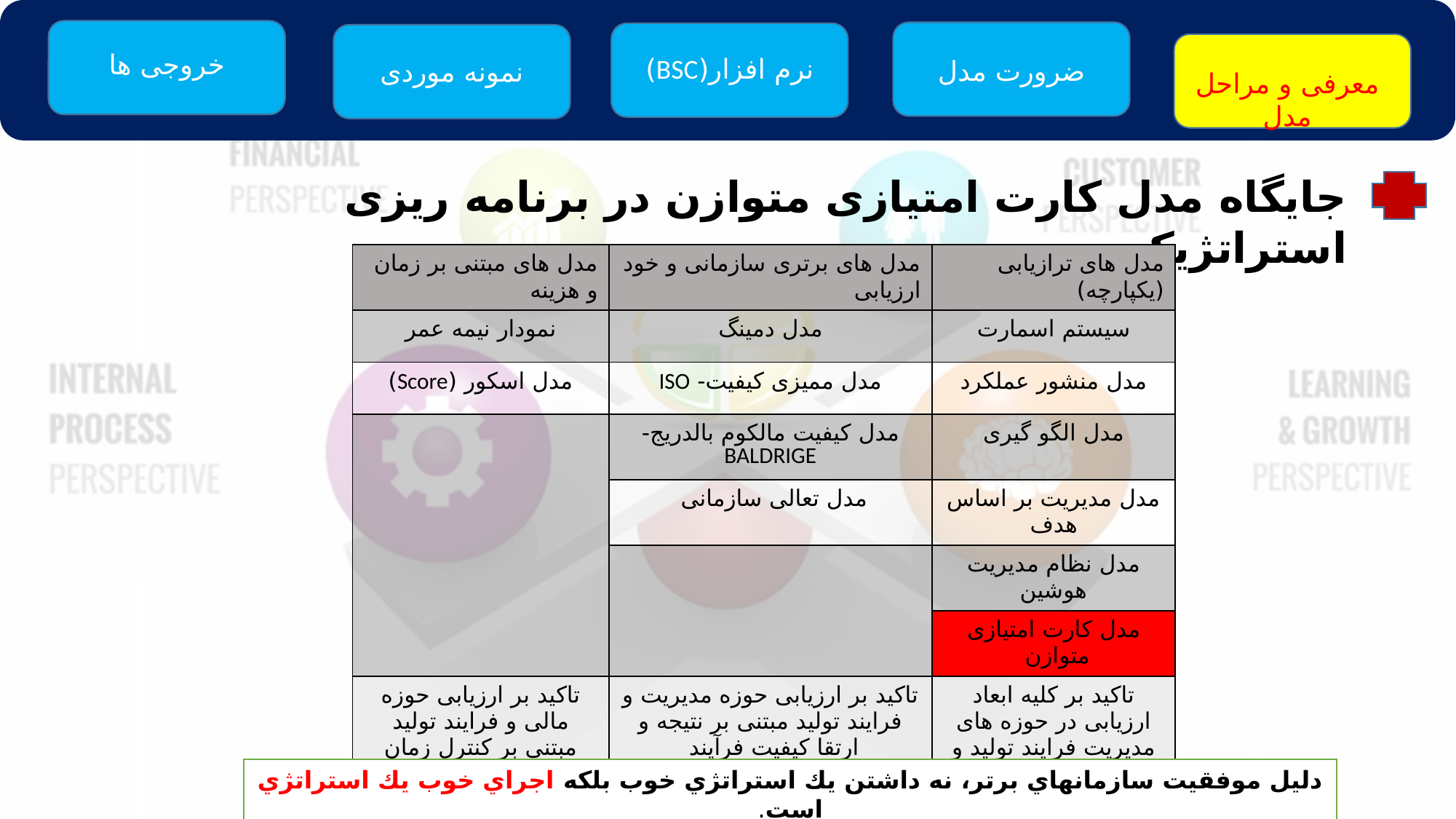

خروجی ها
نرم افزار(BSC)
ضرورت مدل
نمونه موردی
معرفی و مراحل مدل
جایگاه مدل کارت امتیازی متوازن در برنامه ریزی استراتژیک

| مدل های مبتنی بر زمان و هزینه | مدل های برتری سازمانی و خود ارزیابی | مدل های ترازیابی (یکپارچه) |
| --- | --- | --- |
| نمودار نیمه عمر | مدل دمینگ | سیستم اسمارت |
| مدل اسکور (Score) | مدل ممیزی کیفیت- ISO | مدل منشور عملکرد |
|  | مدل کیفیت مالکوم بالدریج-BALDRIGE | مدل الگو گیری |
|  | مدل تعالی سازمانی | مدل مدیریت بر اساس هدف |
|  |  | مدل نظام مدیریت هوشین |
|  |  | مدل کارت امتیازی متوازن |
| تاکید بر ارزیابی حوزه مالی و فرایند تولید مبتنی بر کنترل زمان وهزینه صرف شده | تاکید بر ارزیابی حوزه مدیریت و فرایند تولید مبتنی بر نتیجه و ارتقا کیفیت فرآیند | تاکید بر کلیه ابعاد ارزیابی در حوزه های مدیریت فرایند تولید و عملیات مالی و نیروی انسانی مبتنی بر اجرا و ارتقا استراتژی |
دليل موفقيت سازمانهاي برتر، نه داشتن يك استراتژي خوب بلكه اجراي خوب يك استراتژي است.